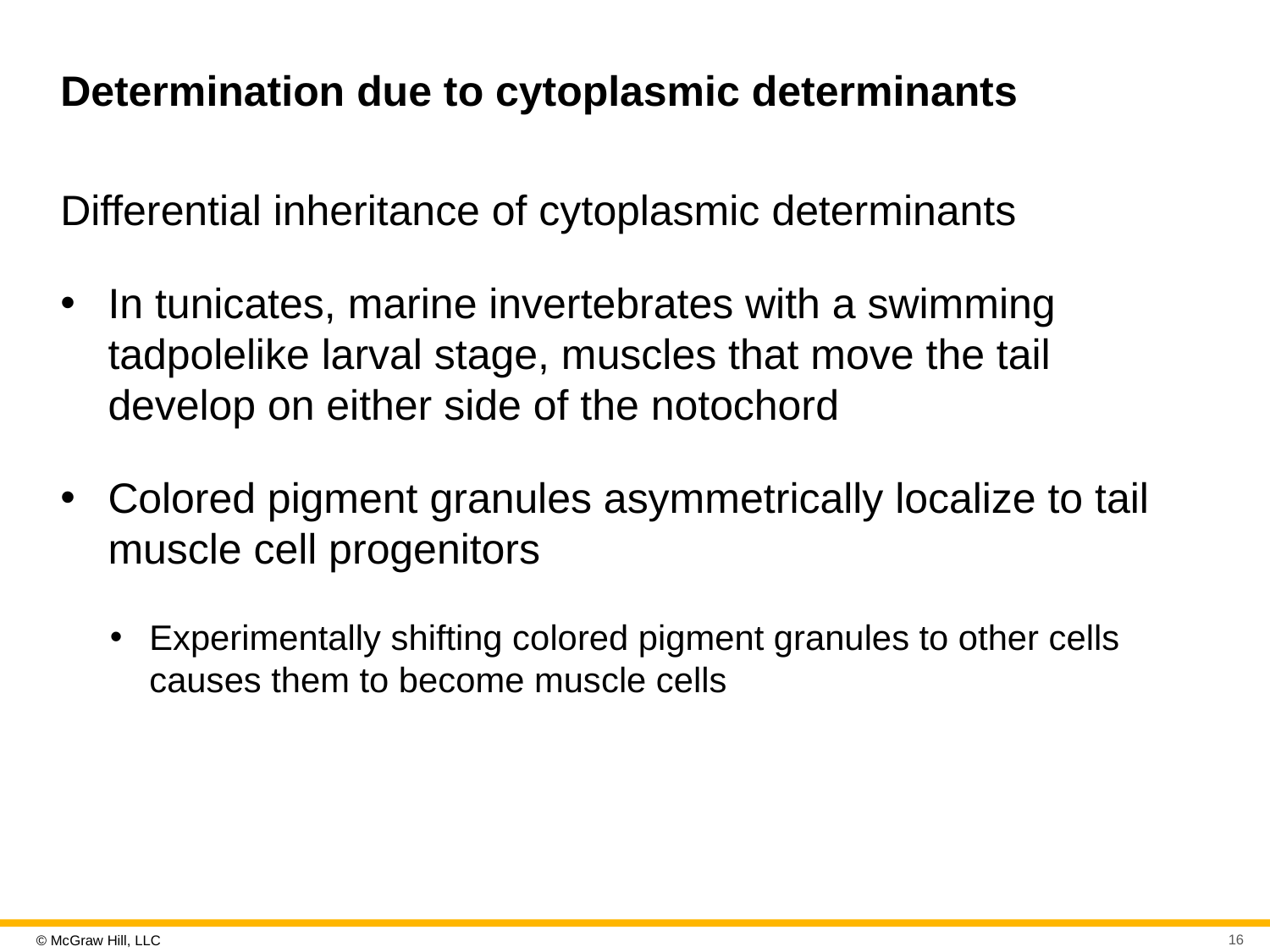

# Determination due to cytoplasmic determinants
Differential inheritance of cytoplasmic determinants
In tunicates, marine invertebrates with a swimming tadpolelike larval stage, muscles that move the tail develop on either side of the notochord
Colored pigment granules asymmetrically localize to tail muscle cell progenitors
Experimentally shifting colored pigment granules to other cells causes them to become muscle cells
16